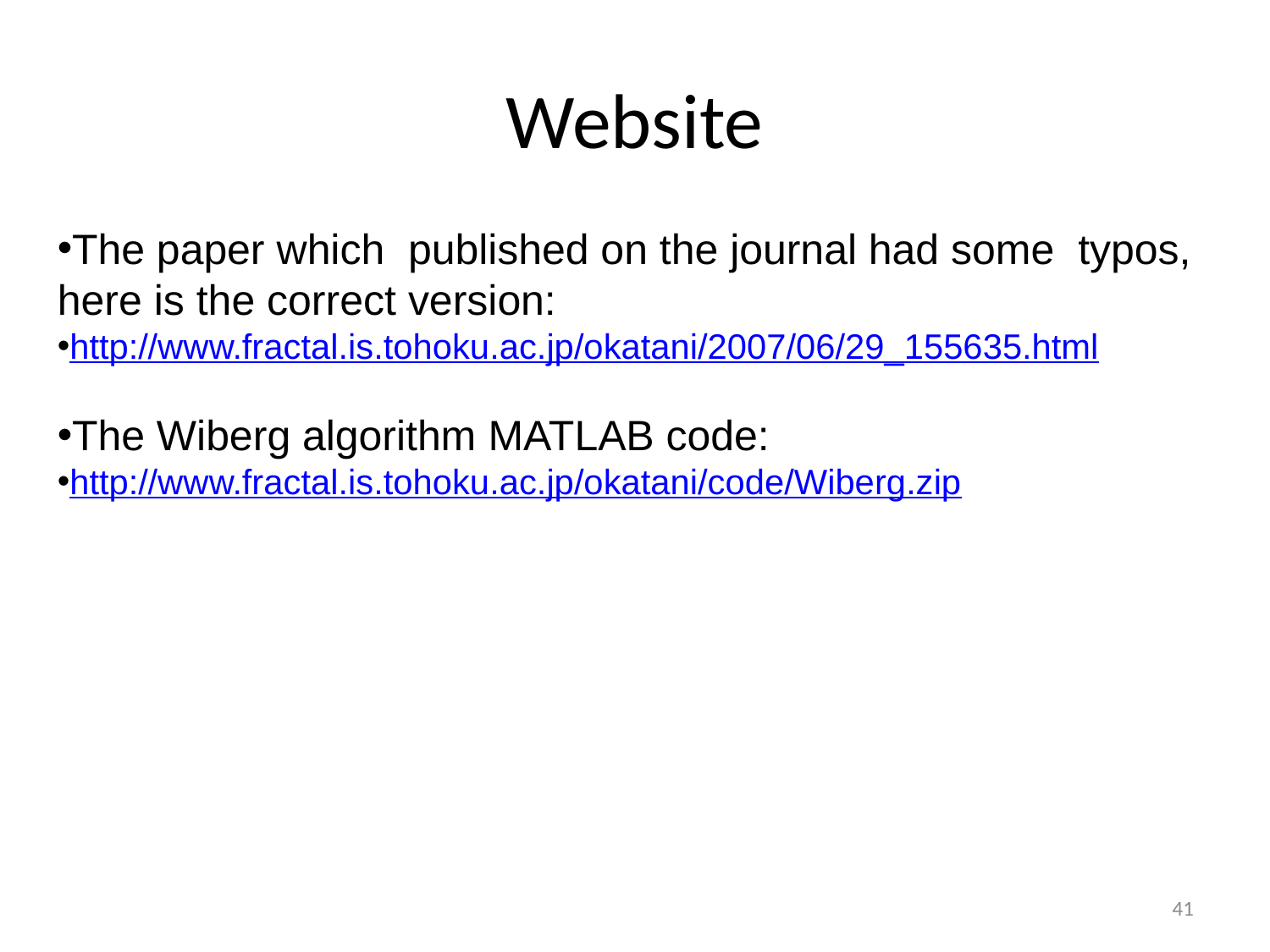

# Website
The paper which  published on the journal had some  typos,  here is the correct version:
http://www.fractal.is.tohoku.ac.jp/okatani/2007/06/29_155635.html

The Wiberg algorithm MATLAB code:
http://www.fractal.is.tohoku.ac.jp/okatani/code/Wiberg.zip
41